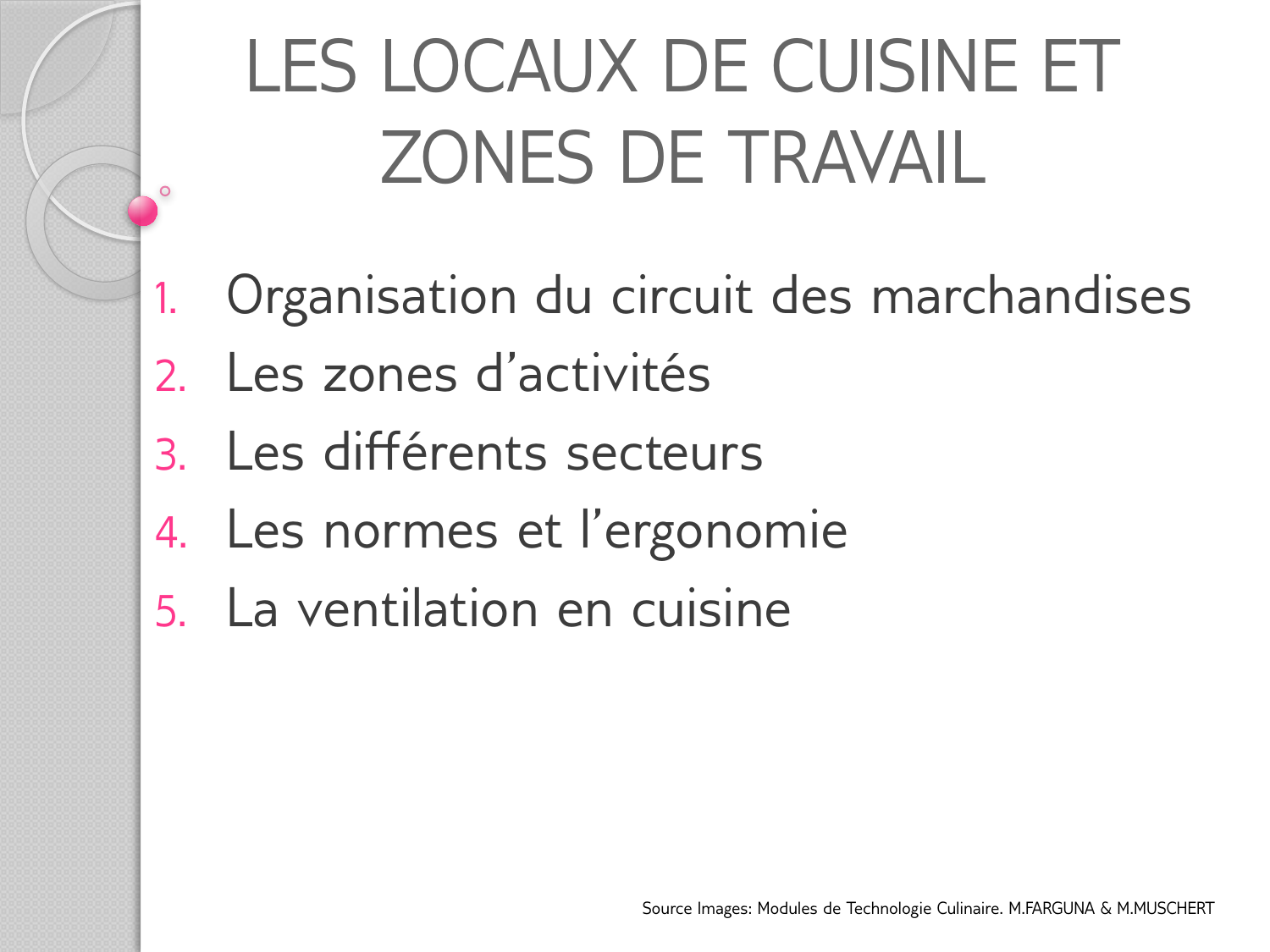

# LES LOCAUX DE CUISINE ET ZONES DE TRAVAIL
Organisation du circuit des marchandises
Les zones d’activités
Les différents secteurs
Les normes et l’ergonomie
La ventilation en cuisine
Source Images: Modules de Technologie Culinaire. M.FARGUNA & M.MUSCHERT